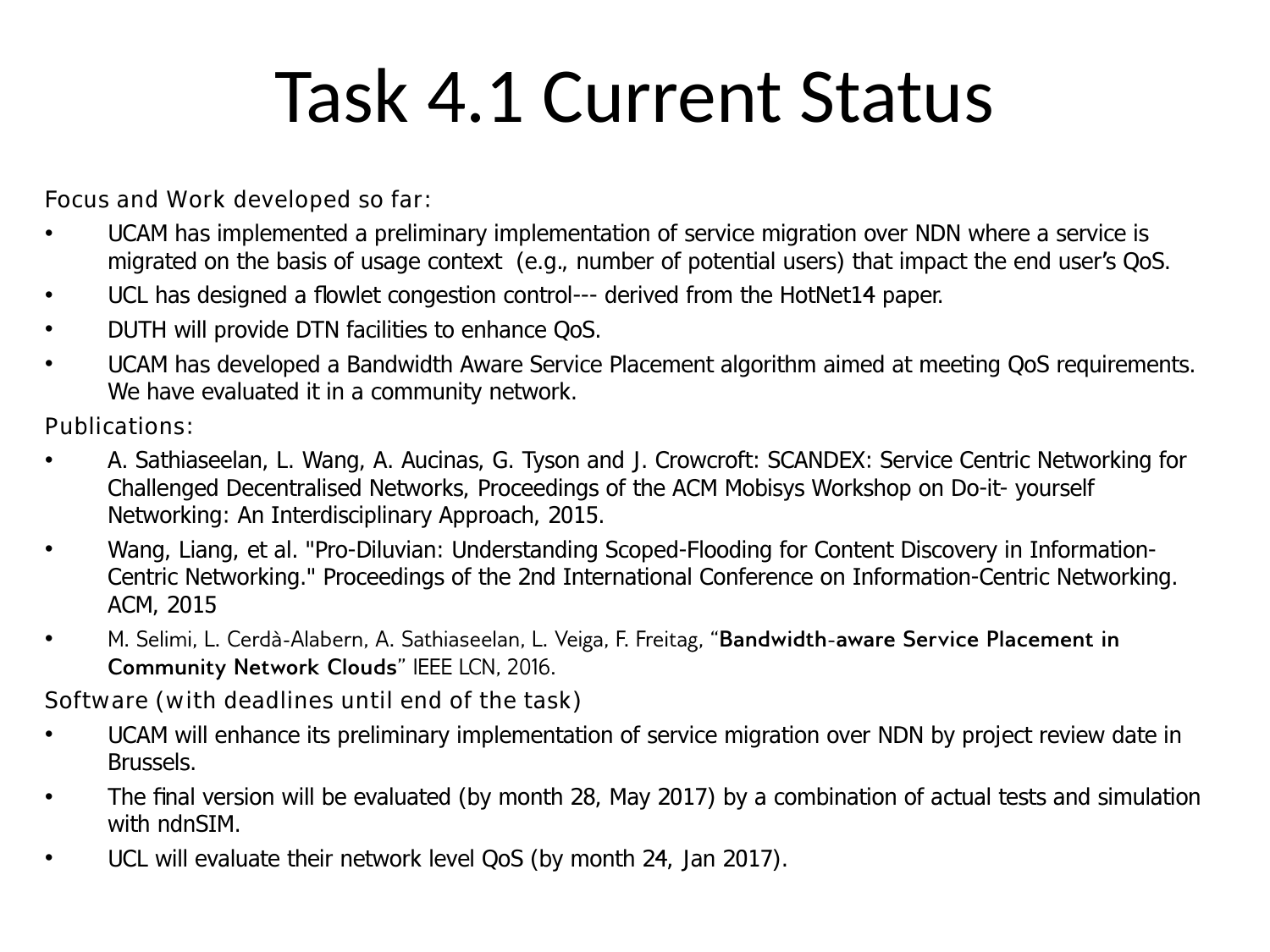

Task 4.1 Current Status
Focus and Work developed so far:
UCAM has implemented a preliminary implementation of service migration over NDN where a service is migrated on the basis of usage context  (e.g., number of potential users) that impact the end user’s QoS.
UCL has designed a flowlet congestion control--- derived from the HotNet14 paper.
DUTH will provide DTN facilities to enhance QoS.
UCAM has developed a Bandwidth Aware Service Placement algorithm aimed at meeting QoS requirements. We have evaluated it in a community network.
Publications:
A. Sathiaseelan, L. Wang, A. Aucinas, G. Tyson and J. Crowcroft: SCANDEX: Service Centric Networking for Challenged Decentralised Networks, Proceedings of the ACM Mobisys Workshop on Do-it- yourself Networking: An Interdisciplinary Approach, 2015.
Wang, Liang, et al. "Pro-Diluvian: Understanding Scoped-Flooding for Content Discovery in Information-Centric Networking." Proceedings of the 2nd International Conference on Information-Centric Networking. ACM, 2015
M. Selimi, L. Cerdà-Alabern, A. Sathiaseelan, L. Veiga, F. Freitag, “Bandwidth-aware Service Placement in Community Network Clouds” IEEE LCN, 2016.
Software (with deadlines until end of the task)
UCAM will enhance its preliminary implementation of service migration over NDN by project review date in Brussels.
The final version will be evaluated (by month 28, May 2017) by a combination of actual tests and simulation with ndnSIM.
UCL will evaluate their network level QoS (by month 24, Jan 2017).